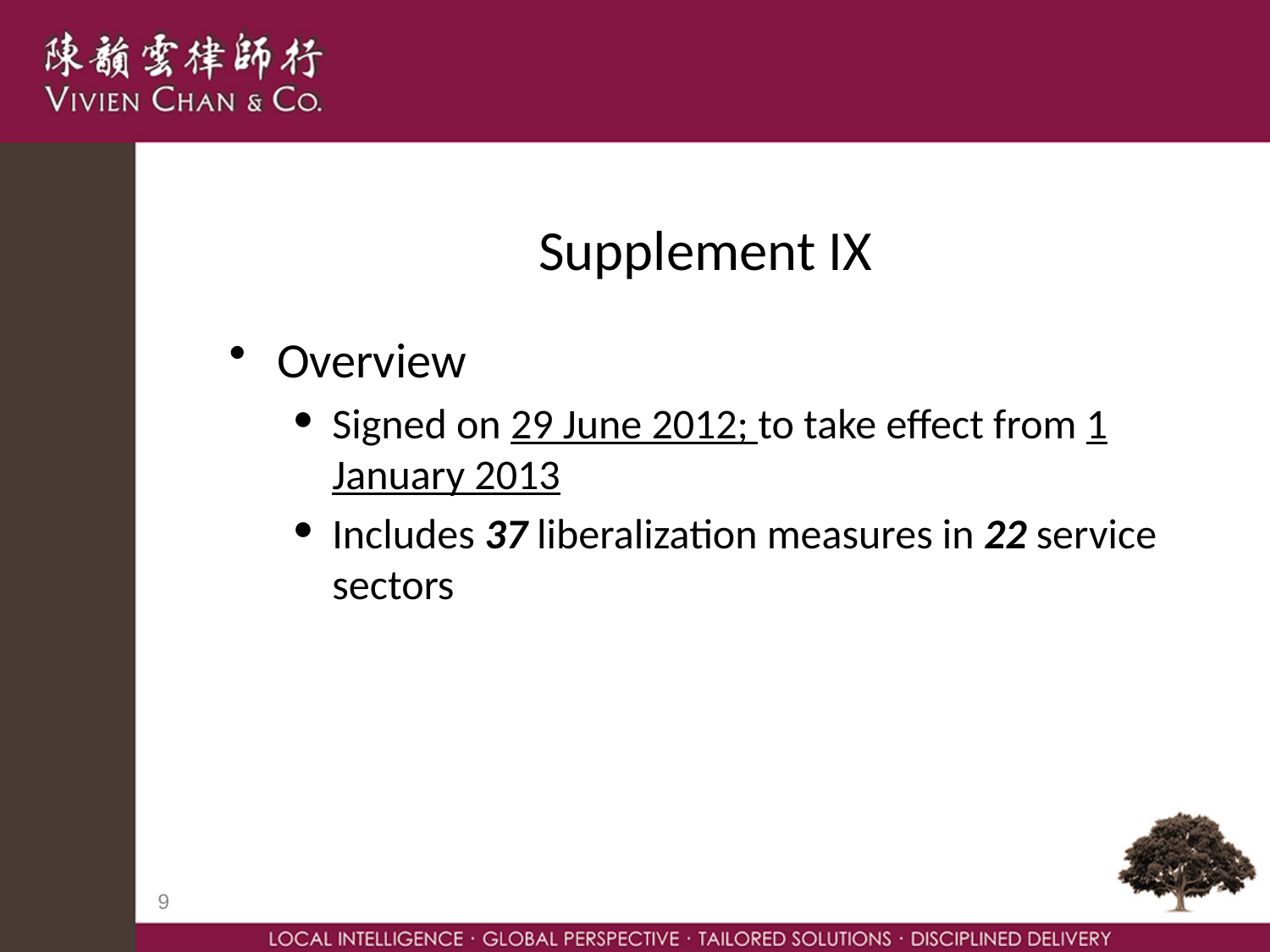

# Supplement IX
Overview
Signed on 29 June 2012; to take effect from 1 January 2013
Includes 37 liberalization measures in 22 service sectors

9